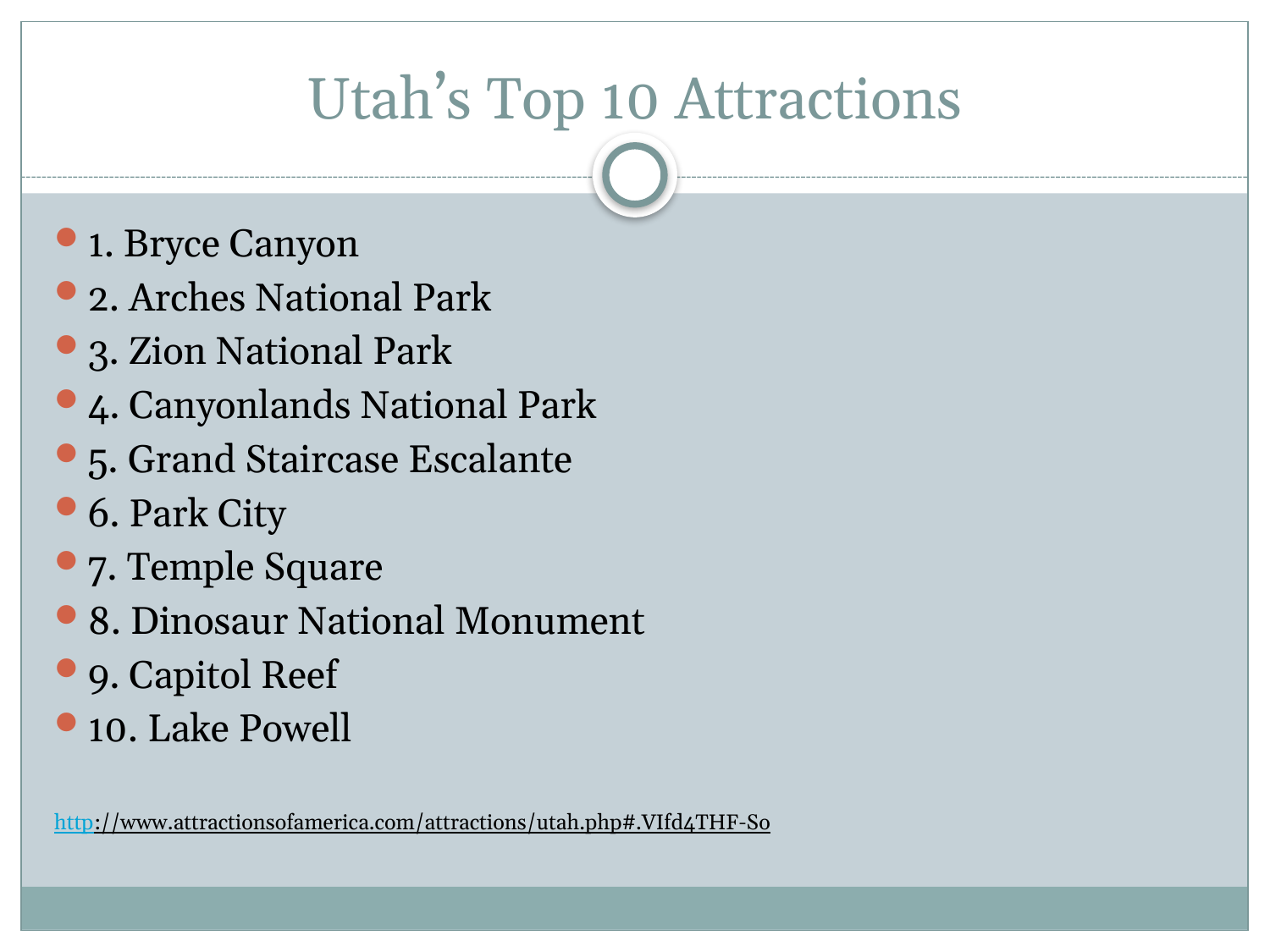

# Utah’s Top 10 Attractions
1. Bryce Canyon
2. Arches National Park
3. Zion National Park
4. Canyonlands National Park
5. Grand Staircase Escalante
6. Park City
7. Temple Square
8. Dinosaur National Monument
9. Capitol Reef
10. Lake Powell

http://www.attractionsofamerica.com/attractions/utah.php#.VIfd4THF-So